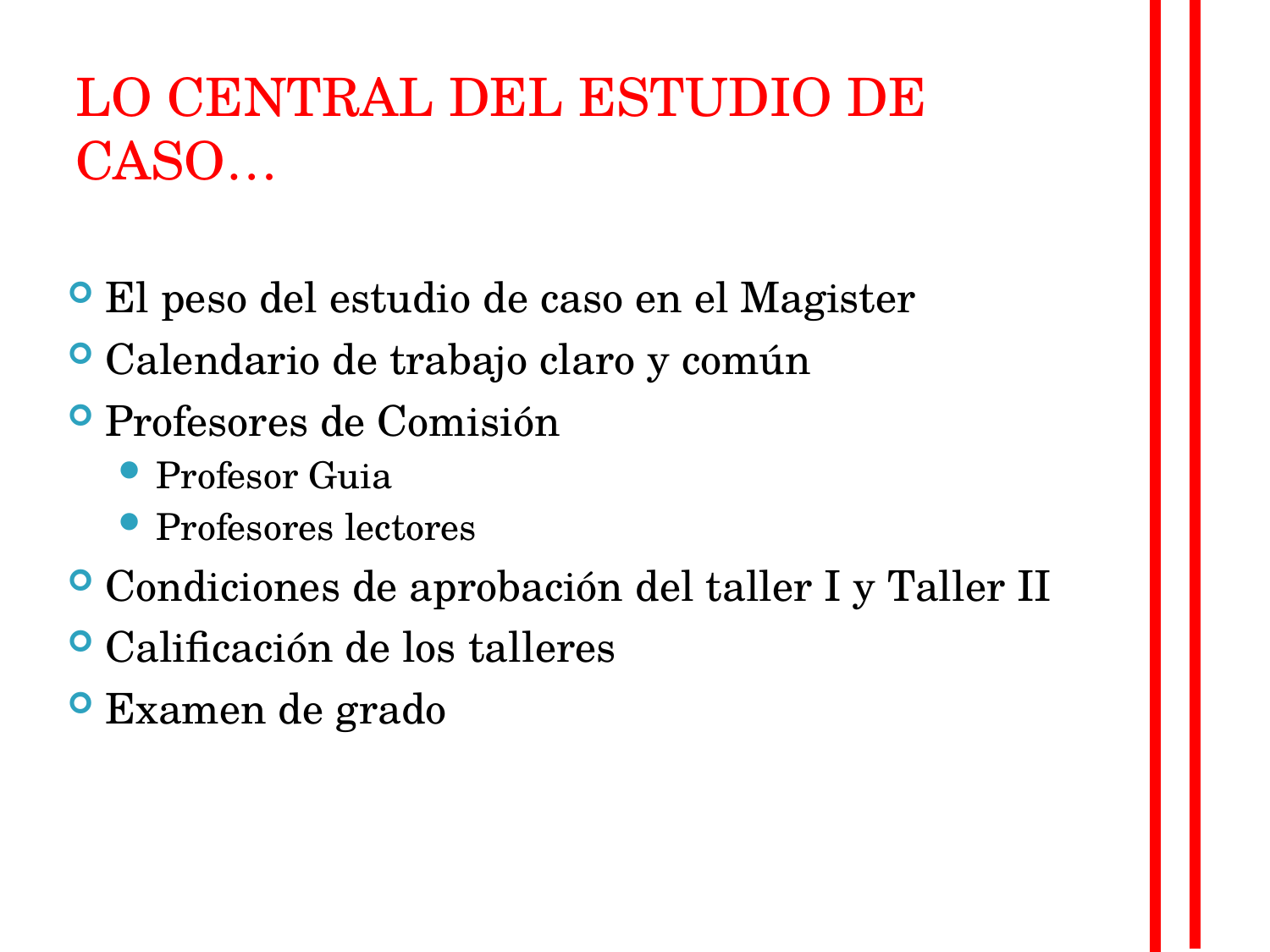

# Lo central del estudio de caso…
El peso del estudio de caso en el Magister
Calendario de trabajo claro y común
Profesores de Comisión
Profesor Guia
Profesores lectores
Condiciones de aprobación del taller I y Taller II
Calificación de los talleres
Examen de grado